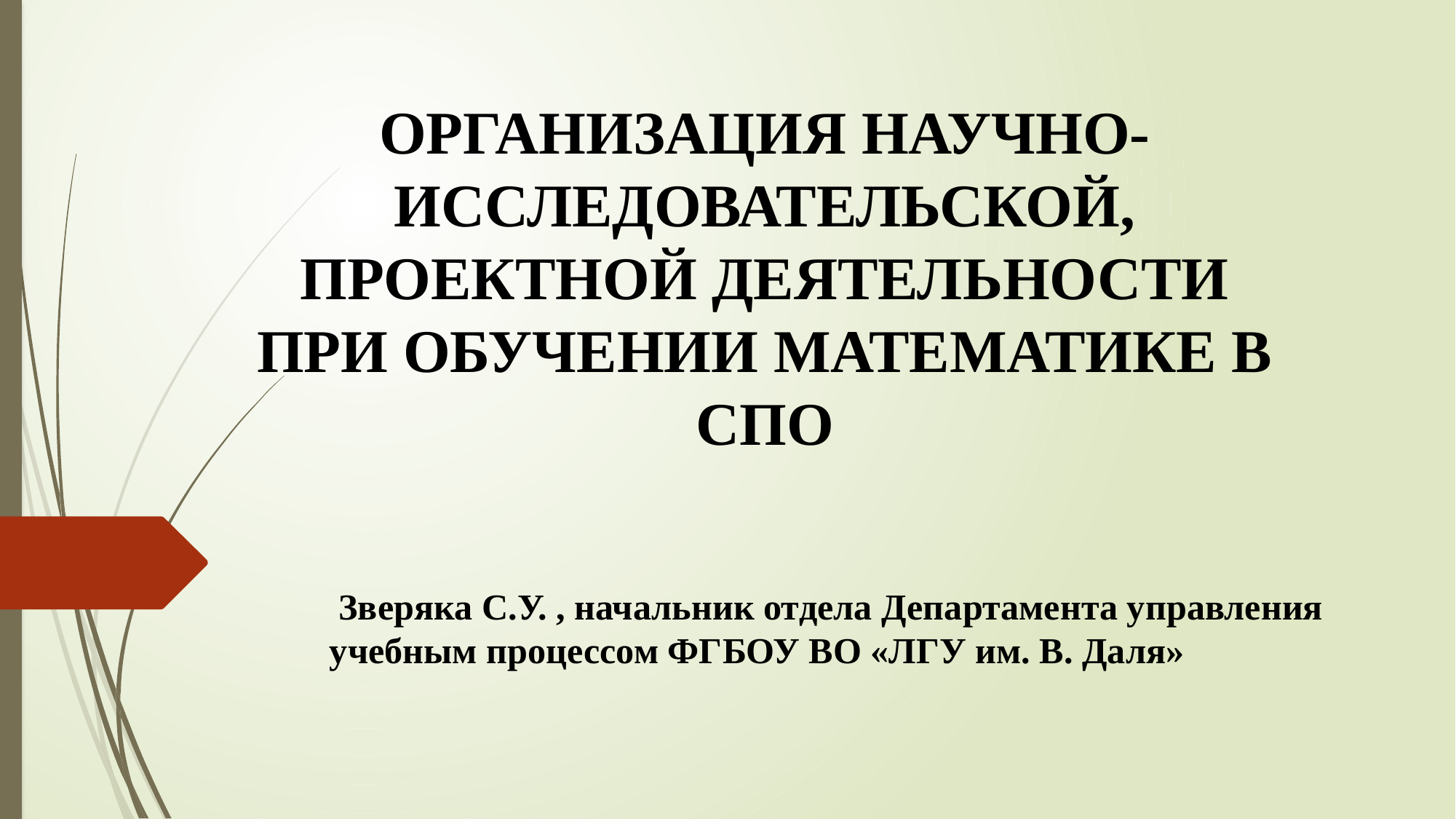

# ОРГАНИЗАЦИЯ НАУЧНО-ИССЛЕДОВАТЕЛЬСКОЙ, ПРОЕКТНОЙ ДЕЯТЕЛЬНОСТИ ПРИ ОБУЧЕНИИ МАТЕМАТИКЕ В СПО
 Зверяка С.У. , начальник отдела Департамента управления учебным процессом ФГБОУ ВО «ЛГУ им. В. Даля»